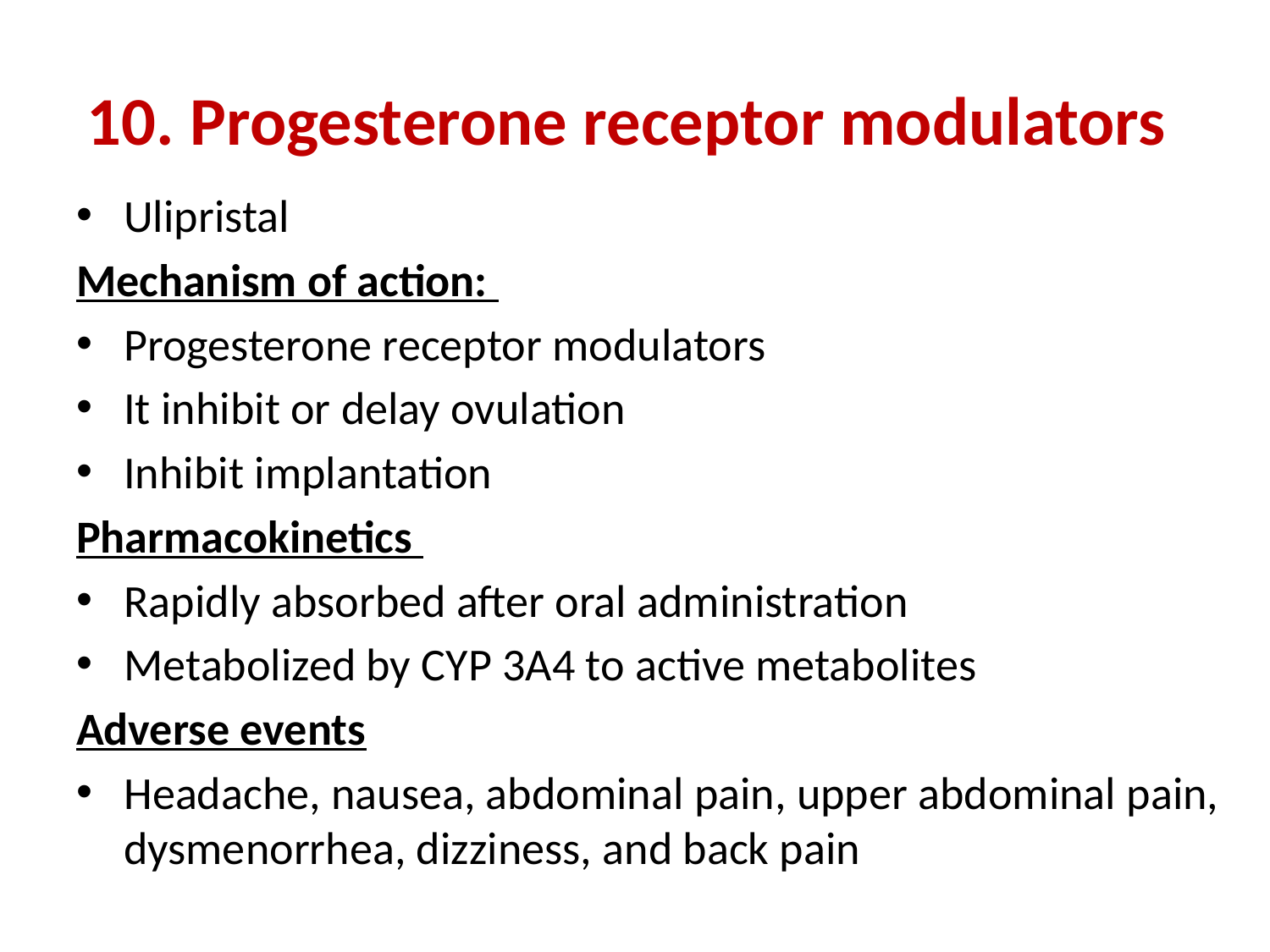

# 10. Progesterone receptor modulators
Ulipristal
Mechanism of action:
Progesterone receptor modulators
It inhibit or delay ovulation
Inhibit implantation
Pharmacokinetics
Rapidly absorbed after oral administration
Metabolized by CYP 3A4 to active metabolites
Adverse events
Headache, nausea, abdominal pain, upper abdominal pain, dysmenorrhea, dizziness, and back pain